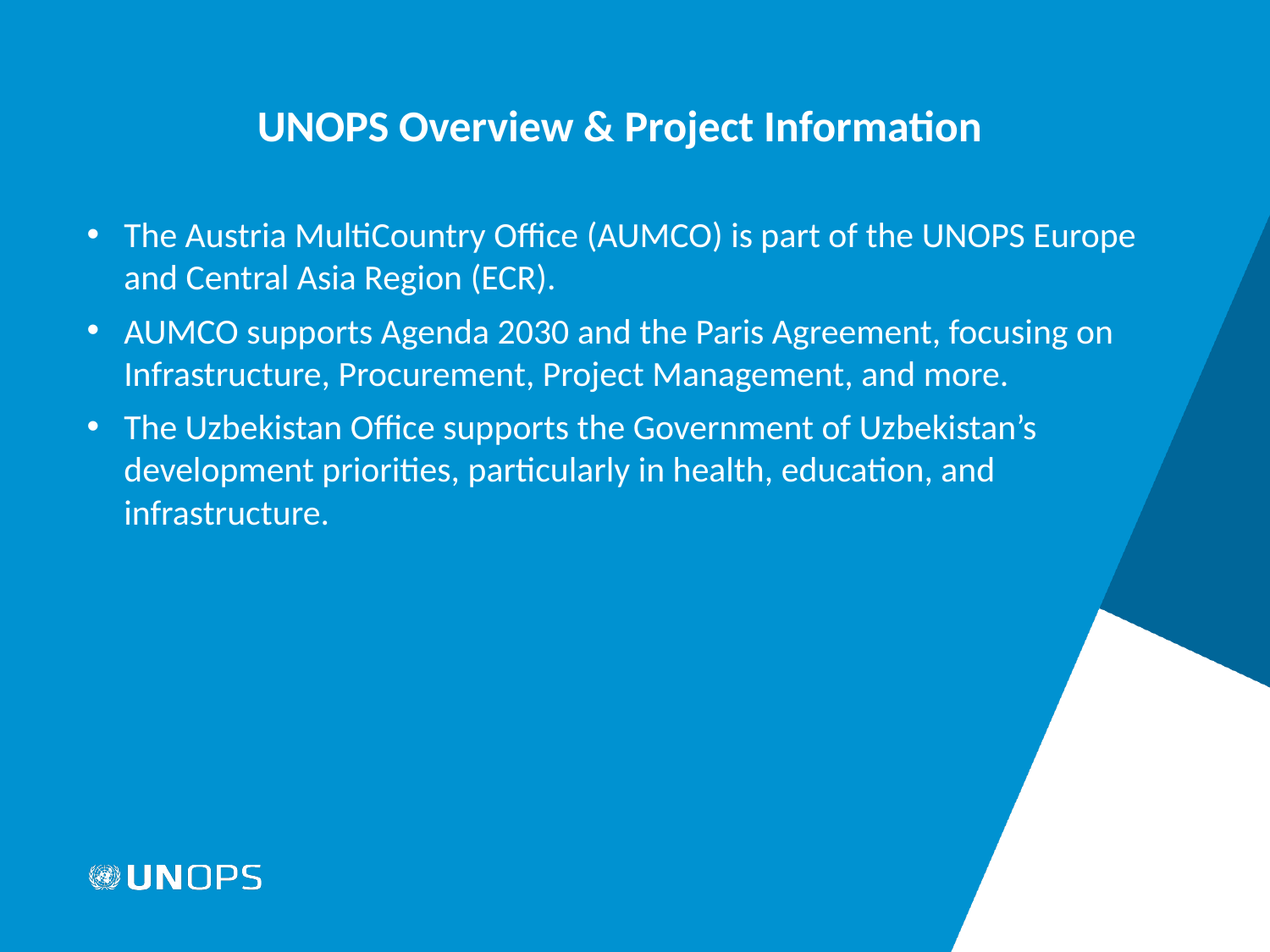

# UNOPS Overview & Project Information
The Austria MultiCountry Office (AUMCO) is part of the UNOPS Europe and Central Asia Region (ECR).
AUMCO supports Agenda 2030 and the Paris Agreement, focusing on Infrastructure, Procurement, Project Management, and more.
The Uzbekistan Office supports the Government of Uzbekistan’s development priorities, particularly in health, education, and infrastructure.